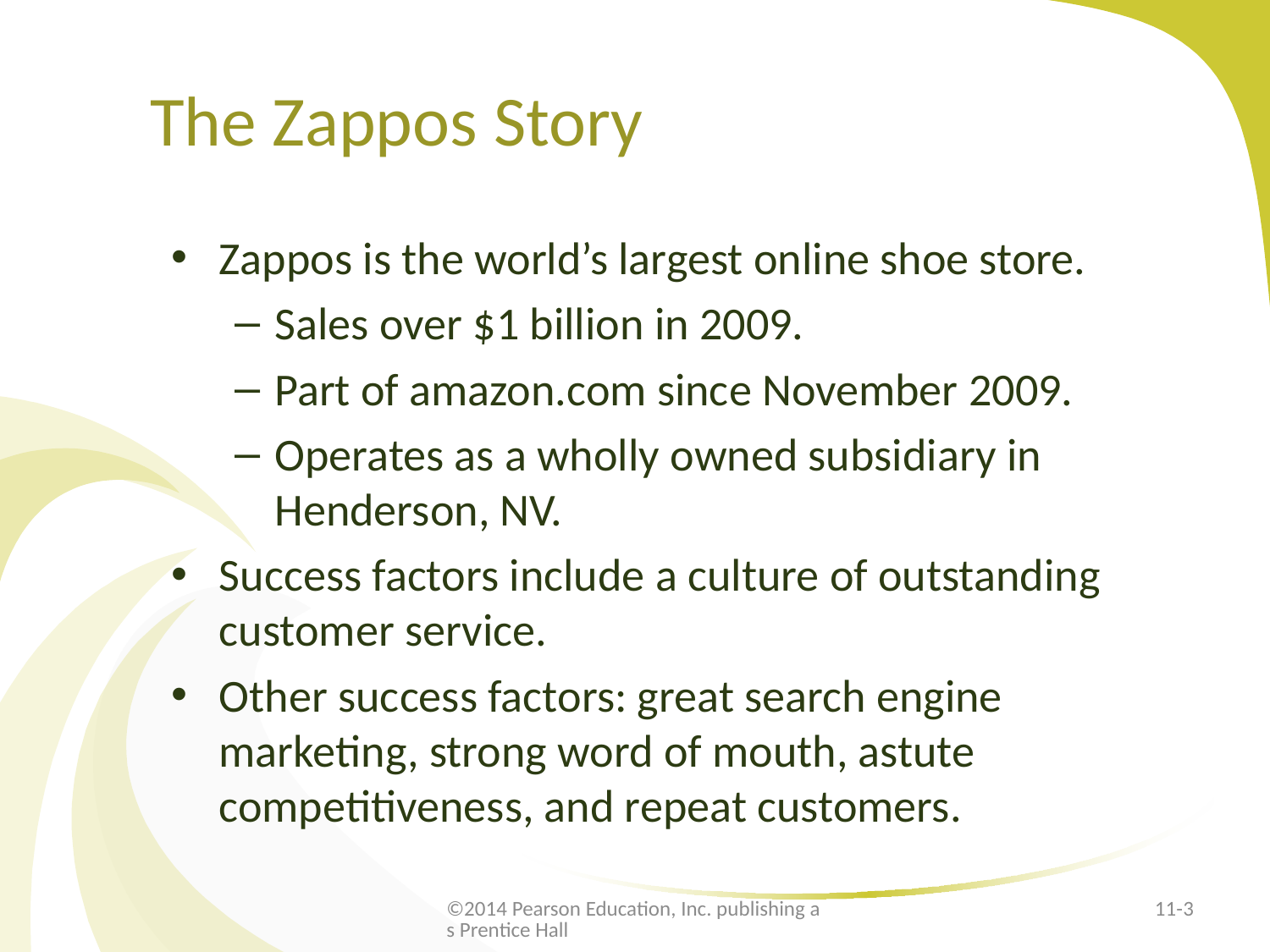

# The Zappos Story
Zappos is the world’s largest online shoe store.
Sales over $1 billion in 2009.
Part of amazon.com since November 2009.
Operates as a wholly owned subsidiary in Henderson, NV.
Success factors include a culture of outstanding customer service.
Other success factors: great search engine marketing, strong word of mouth, astute competitiveness, and repeat customers.
©2014 Pearson Education, Inc. publishing as Prentice Hall
11-3